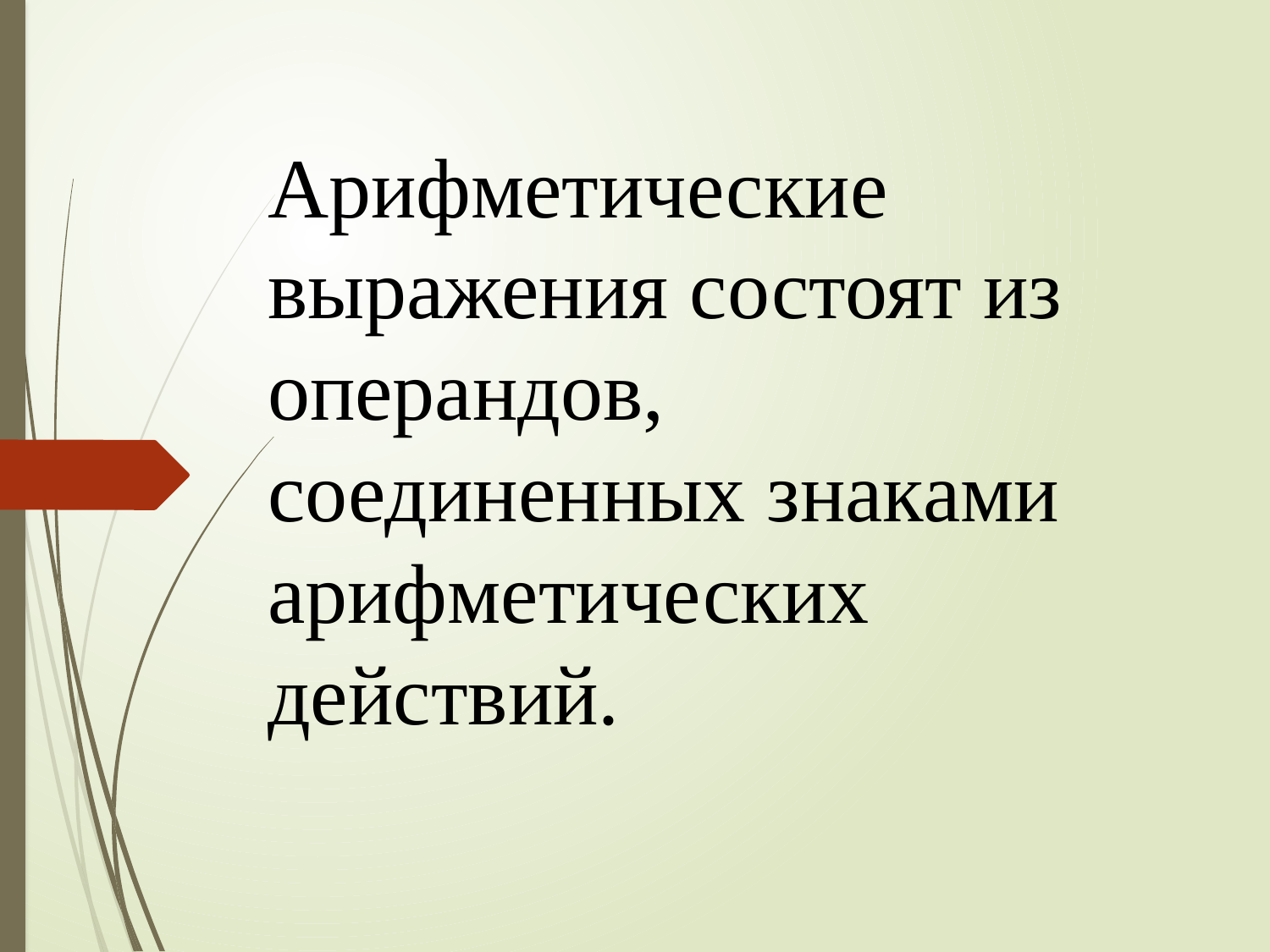

# Арифметические выражения состоят из операндов, соединенных знаками арифметических действий.